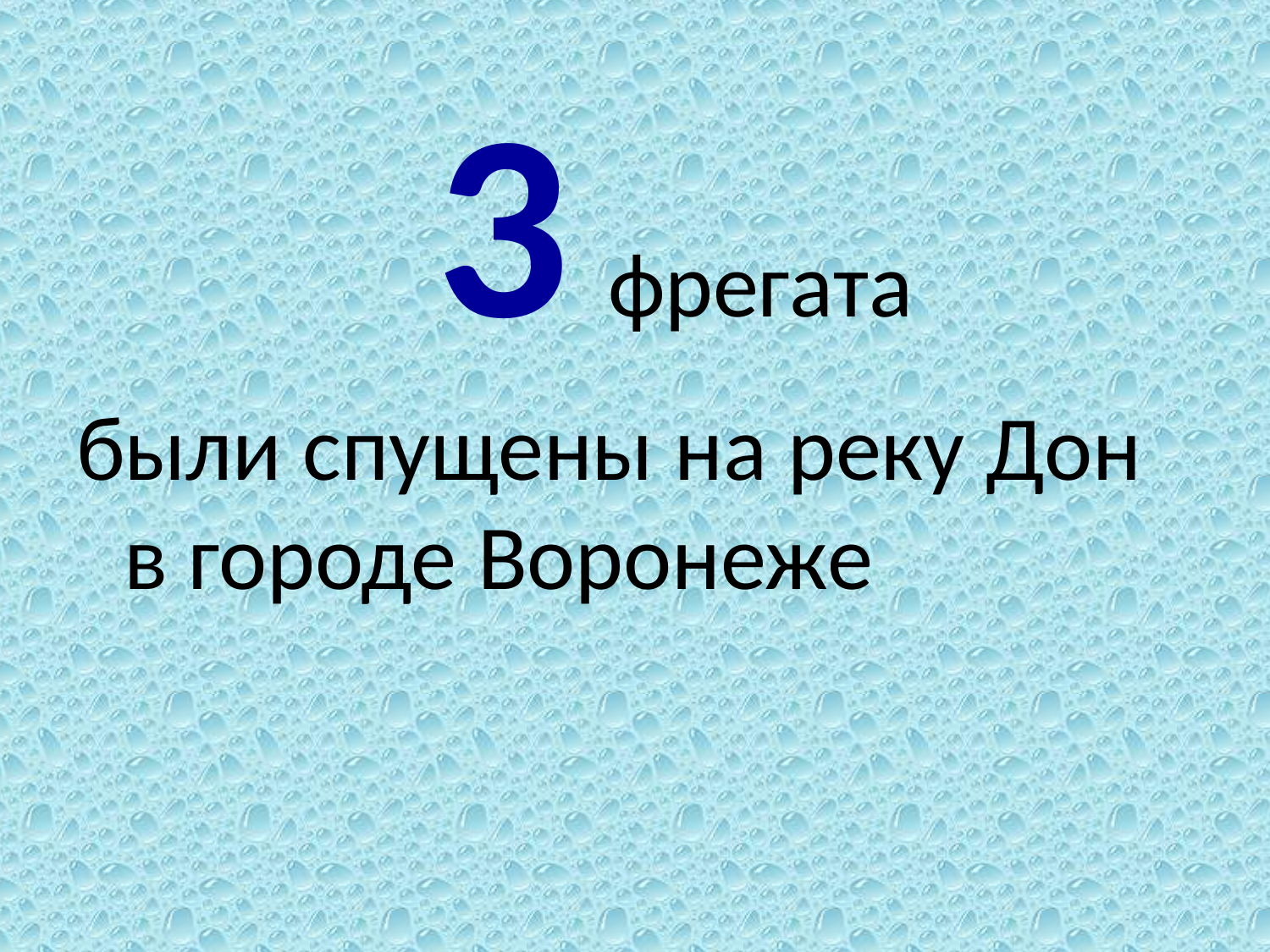

3 фрегата
были спущены на реку Дон в городе Воронеже